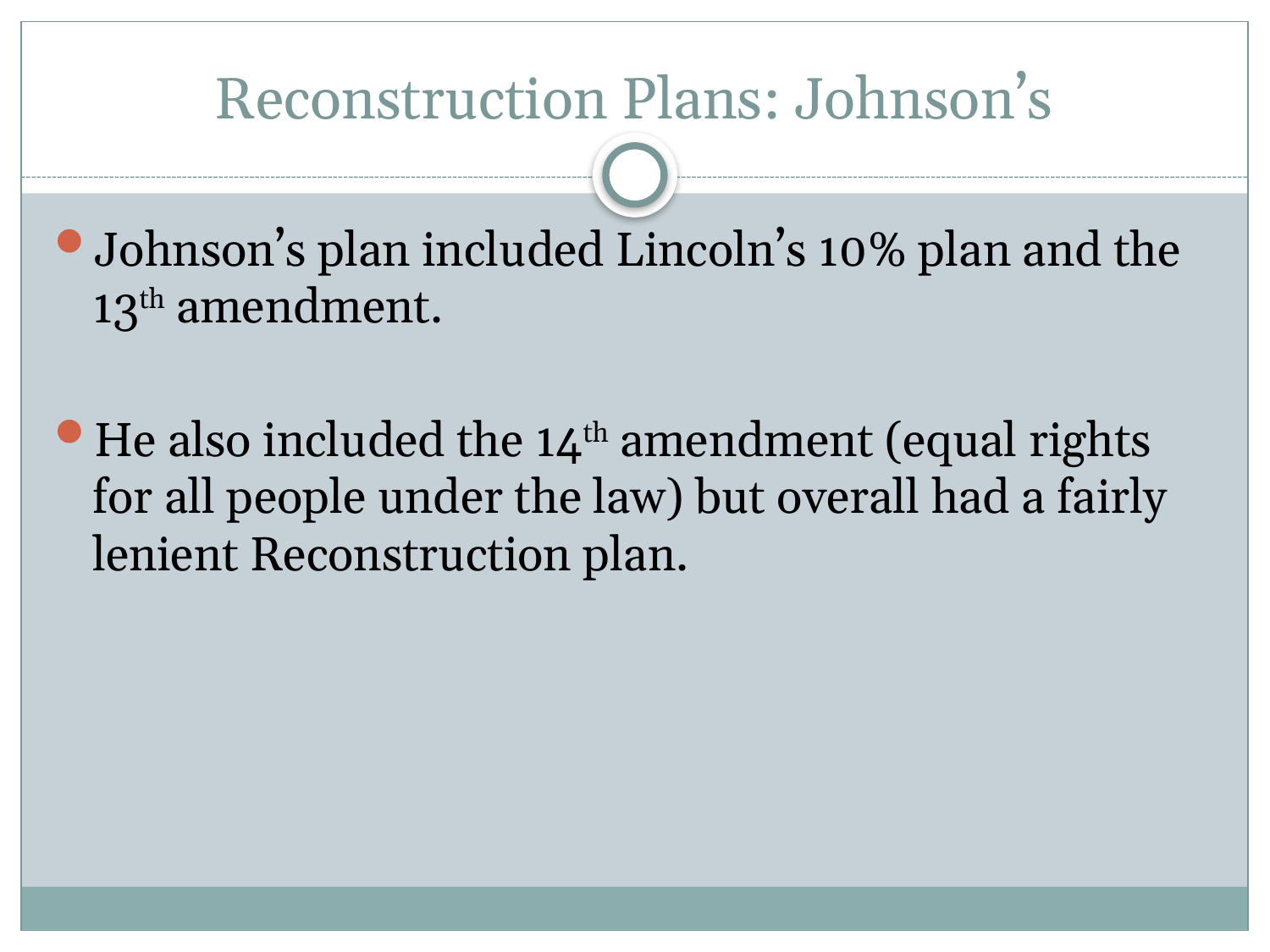

# Reconstruction Plans: Johnson’s
Johnson’s plan included Lincoln’s 10% plan and the 13th amendment.

He also included the 14th amendment (equal rights for all people under the law) but overall had a fairly lenient Reconstruction plan.